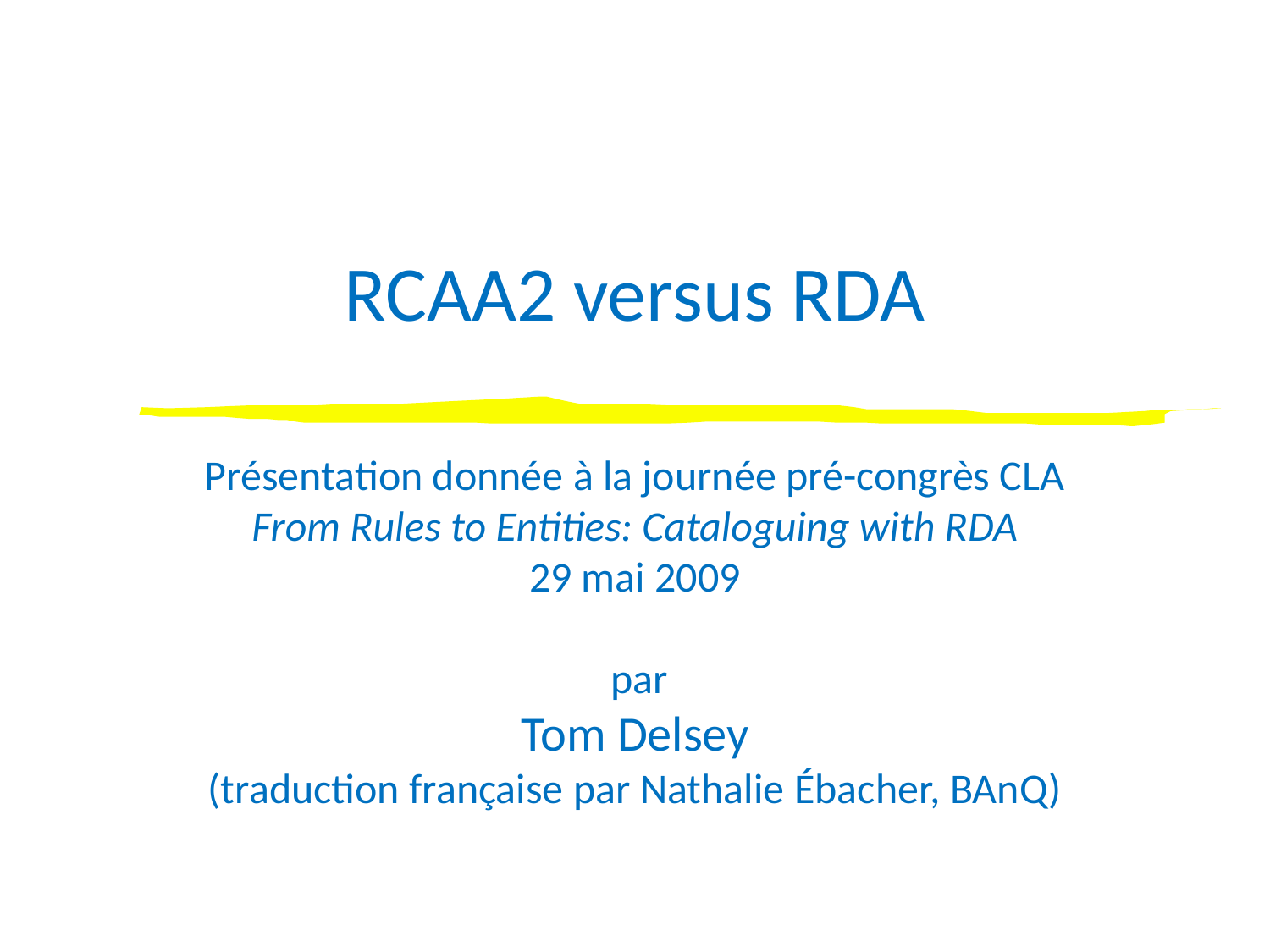

# RCAA2 versus RDA

Présentation donnée à la journée pré-congrès CLA
From Rules to Entities: Cataloguing with RDA
29 mai 2009

 par
Tom Delsey
(traduction française par Nathalie Ébacher, BAnQ)